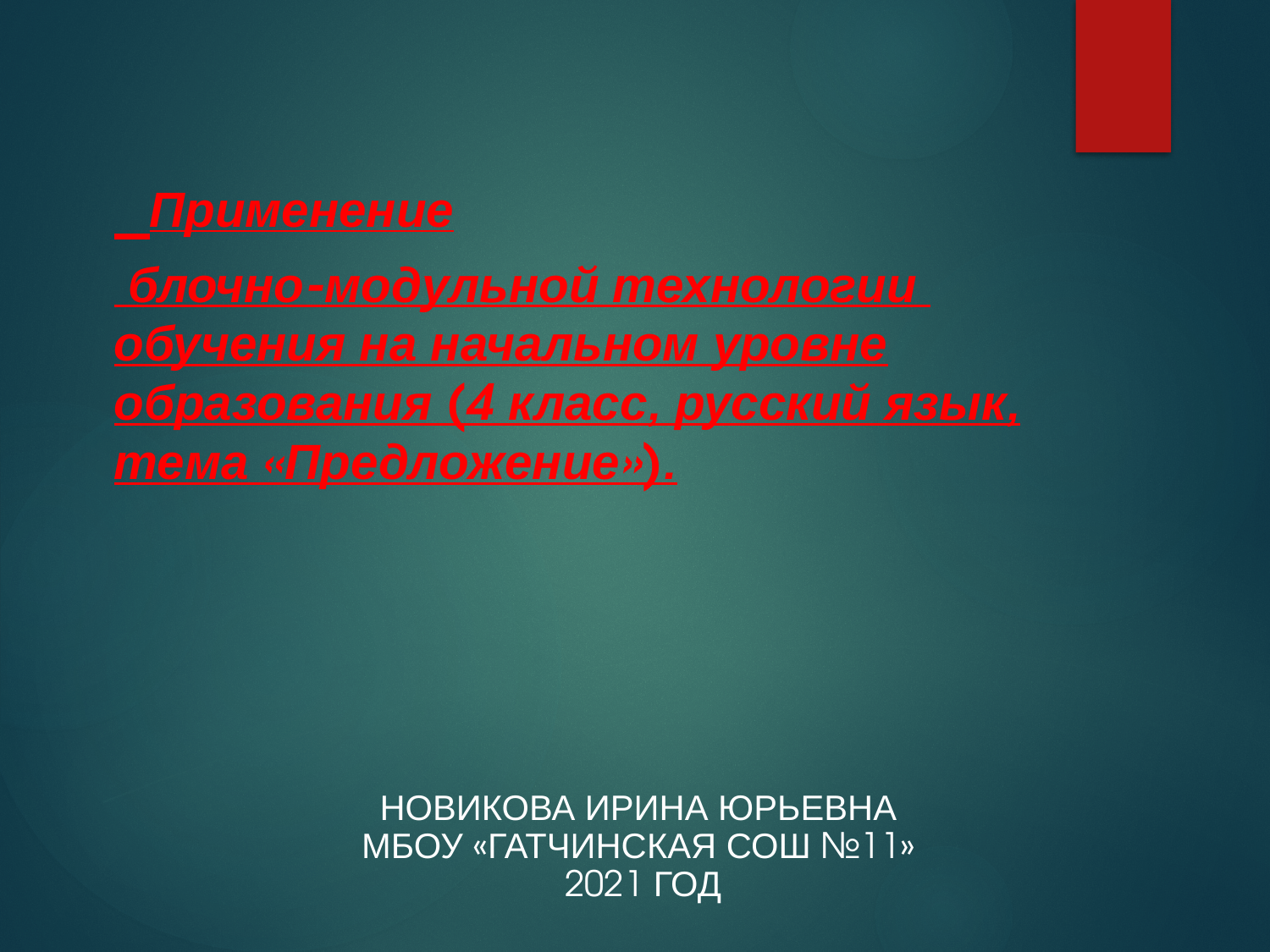

# Применение блочно-модульной технологии  обучения на начальном уровне образования (4 класс, русский язык, тема «Предложение»).
Новикова Ирина Юрьевна
МБОУ «Гатчинская СОШ №11»
 2021 год